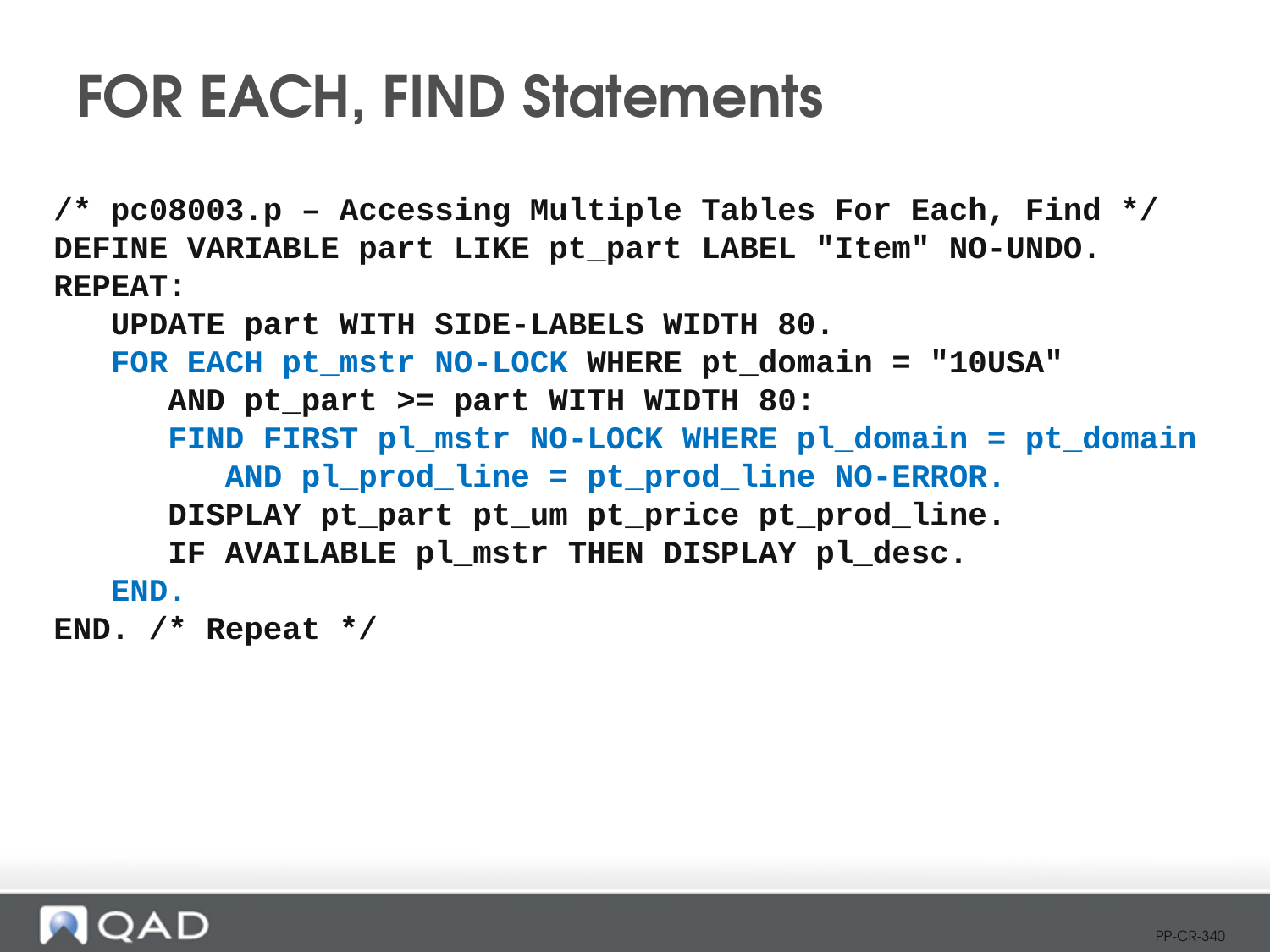

# FOR EACH, FIND Statements
/* pc08003.p – Accessing Multiple Tables For Each, Find */
DEFINE VARIABLE part LIKE pt_part LABEL "Item" NO-UNDO.
REPEAT:
   UPDATE part WITH SIDE-LABELS WIDTH 80.
   FOR EACH pt_mstr NO-LOCK WHERE pt_domain = "10USA"
      AND pt_part >= part WITH WIDTH 80:
      FIND FIRST pl_mstr NO-LOCK WHERE pl_domain = pt_domain
         AND pl_prod_line = pt_prod_line NO-ERROR.
      DISPLAY pt_part pt_um pt_price pt_prod_line.
      IF AVAILABLE pl_mstr THEN DISPLAY pl_desc.
   END.
END. /* Repeat */

PP-CR-340